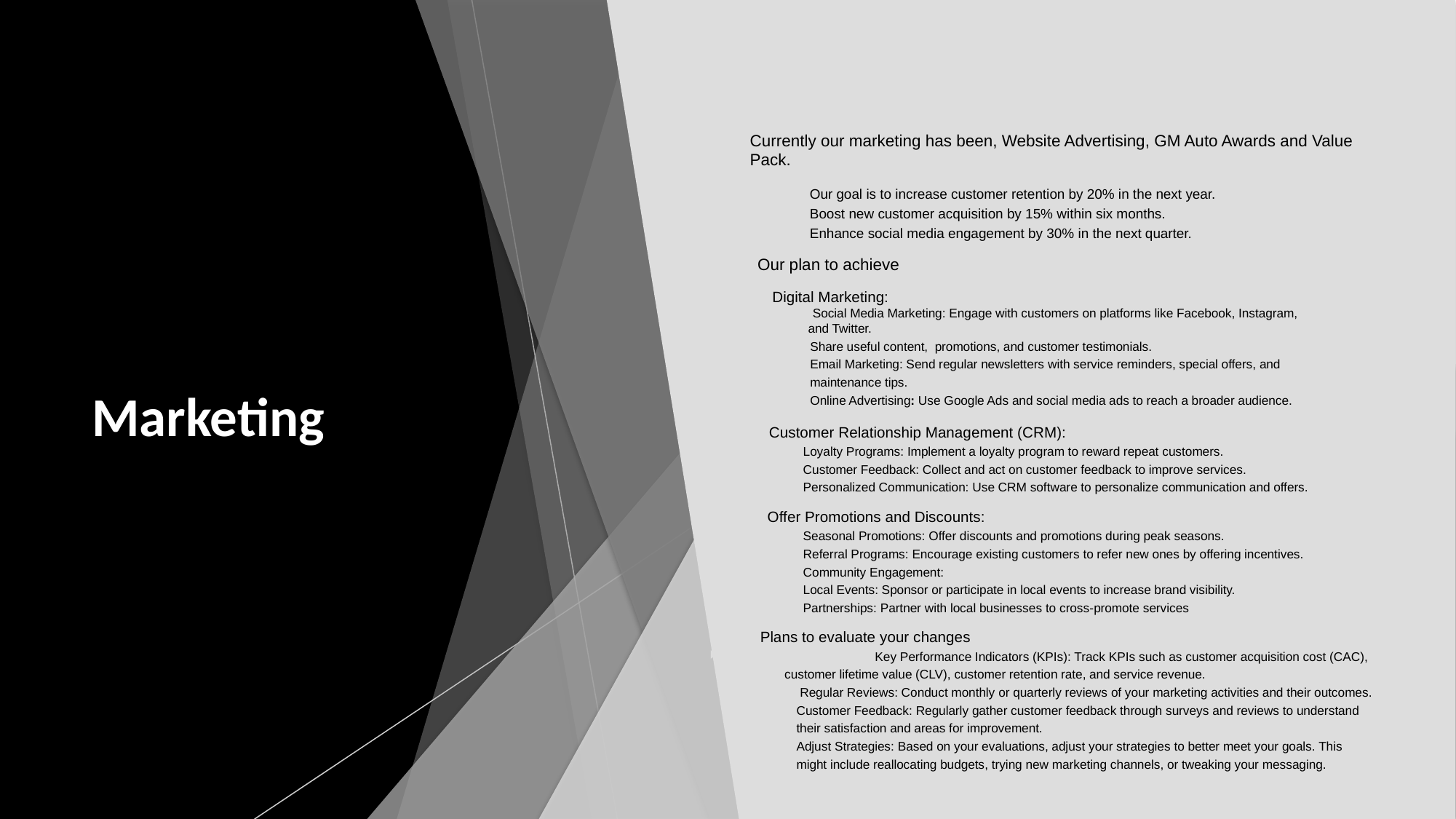

Currently our marketing has been, Website Advertising, GM Auto Awards and Value Pack.
Our goal is to increase customer retention by 20% in the next year.
Boost new customer acquisition by 15% within six months.
Enhance social media engagement by 30% in the next quarter.
         Our plan to achieve
  Digital Marketing:
                 Social Media Marketing: Engage with customers on platforms like Facebook, Instagram,
             and Twitter.
  Share useful content,  promotions, and customer testimonials.
  Email Marketing: Send regular newsletters with service reminders, special offers, and
  maintenance tips.
  Online Advertising: Use Google Ads and social media ads to reach a broader audience.

   Customer Relationship Management (CRM):
Loyalty Programs: Implement a loyalty program to reward repeat customers.
Customer Feedback: Collect and act on customer feedback to improve services.
Personalized Communication: Use CRM software to personalize communication and offers.
 Offer Promotions and Discounts:
Seasonal Promotions: Offer discounts and promotions during peak seasons.
Referral Programs: Encourage existing customers to refer new ones by offering incentives.
Community Engagement:
Local Events: Sponsor or participate in local events to increase brand visibility.
Partnerships: Partner with local businesses to cross-promote services
   Plans to evaluate your changes
    	          Key Performance Indicators (KPIs): Track KPIs such as customer acquisition cost (CAC), 		          customer lifetime value (CLV), customer retention rate, and service revenue.
 Regular Reviews: Conduct monthly or quarterly reviews of your marketing activities and their outcomes.
Customer Feedback: Regularly gather customer feedback through surveys and reviews to understand their satisfaction and areas for improvement.
Adjust Strategies: Based on your evaluations, adjust your strategies to better meet your goals. This might include reallocating budgets, trying new marketing channels, or tweaking your messaging.

# Marketing